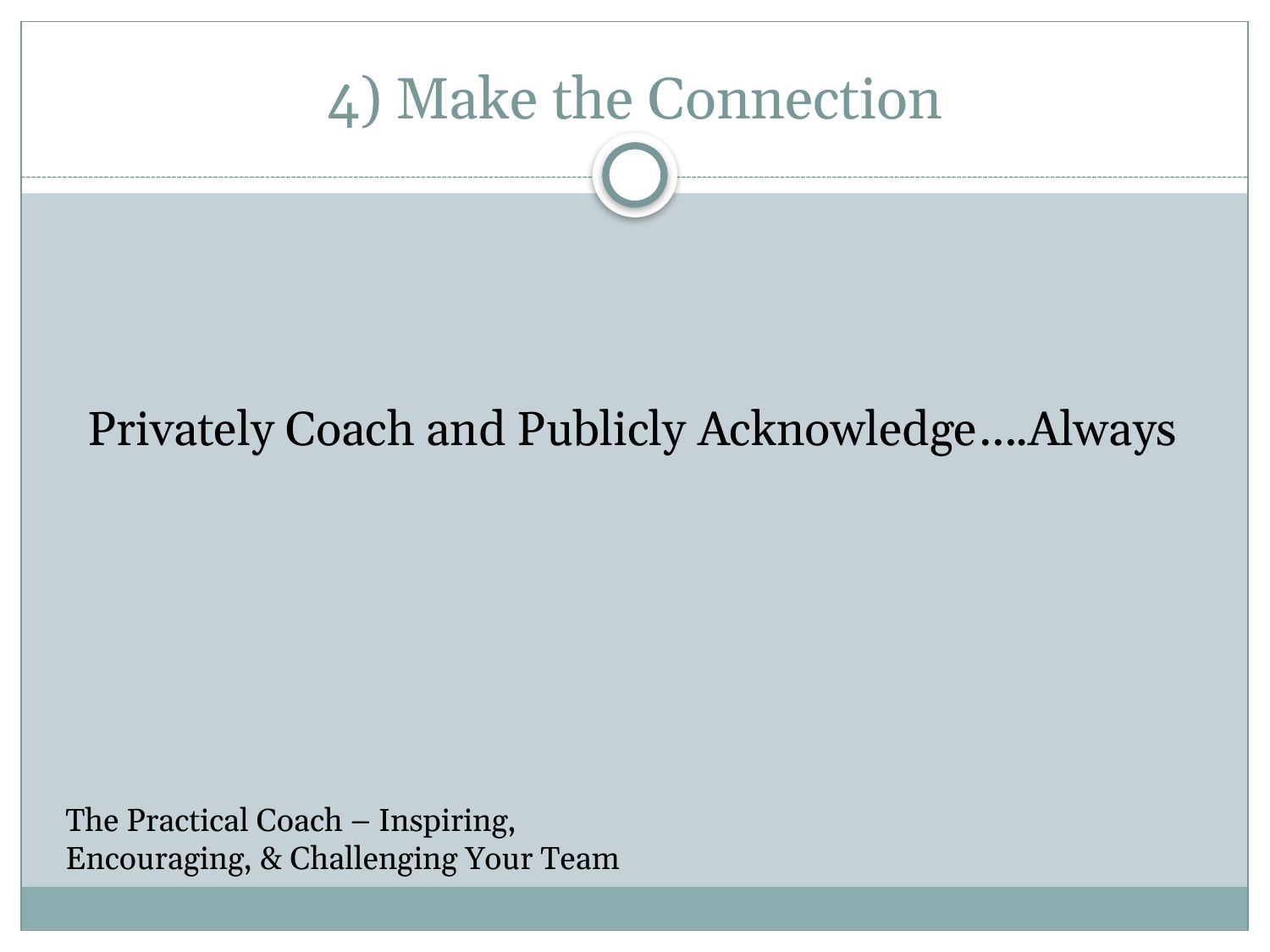

# 4) Make the Connection
Privately Coach and Publicly Acknowledge….Always
The Practical Coach – Inspiring, Encouraging, & Challenging Your Team